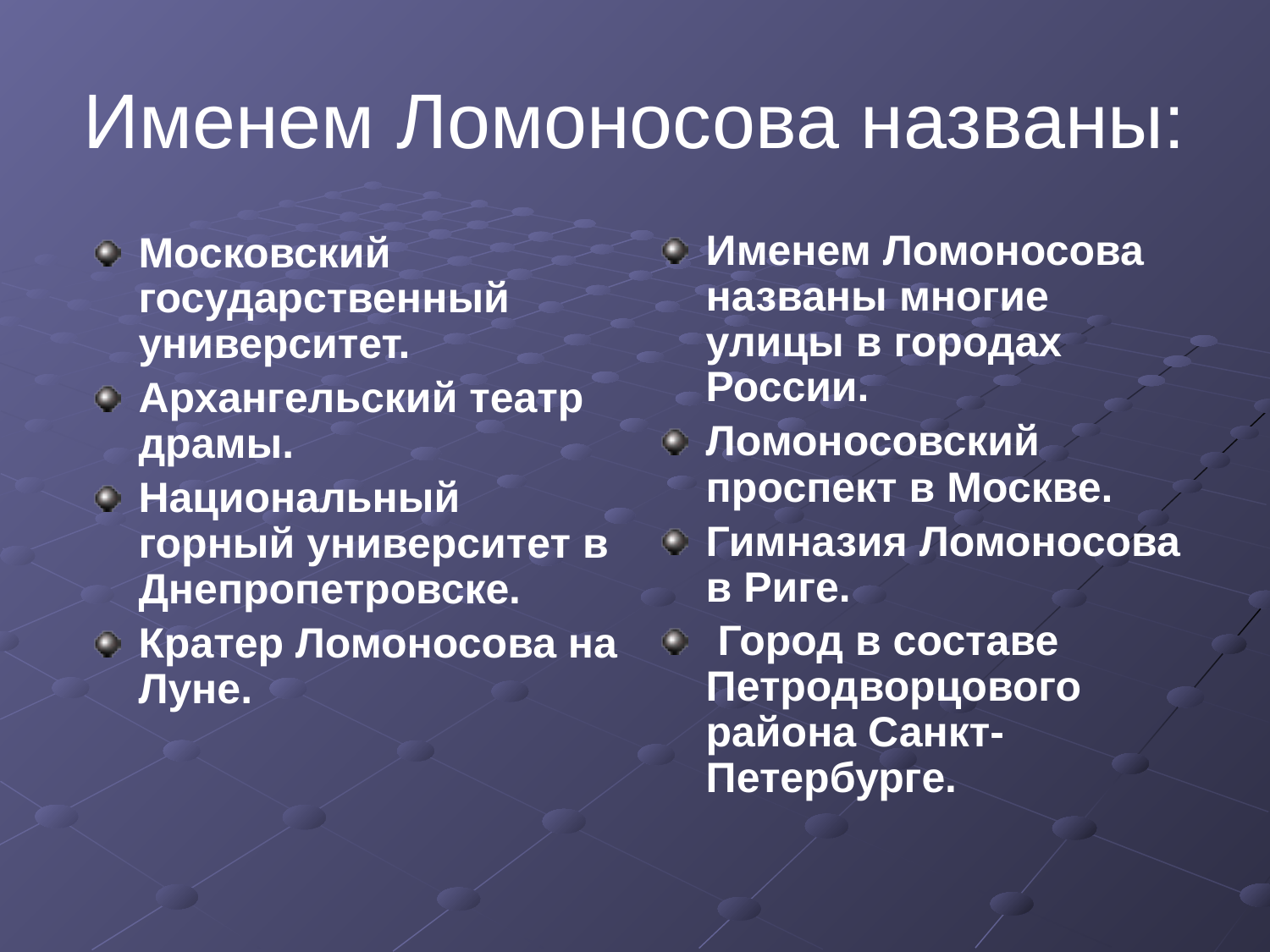

Именем Ломоносова названы:
Именем Ломоносова названы многие улицы в городах России.
Ломоносовский проспект в Москве.
Гимназия Ломоносова в Риге.
 Город в составе Петродворцового района Санкт-Петербурге.
Московский государственный университет.
Архангельский театр драмы.
Национальный горный университет в Днепропетровске.
Кратер Ломоносова на Луне.